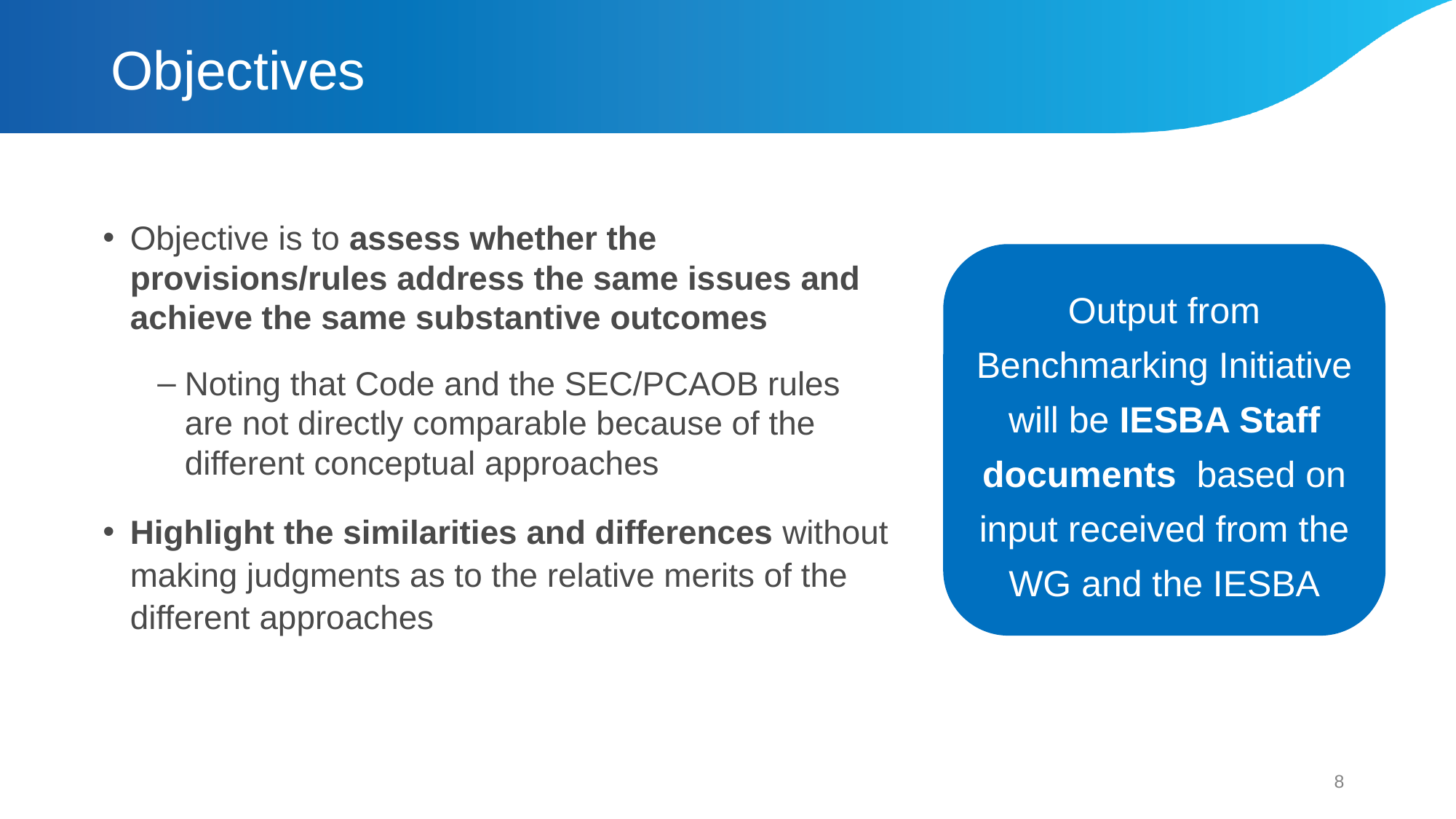

# Objectives

Objective is to assess whether the provisions/rules address the same issues and achieve the same substantive outcomes
Noting that Code and the SEC/PCAOB rules are not directly comparable because of the different conceptual approaches
Highlight the similarities and differences without making judgments as to the relative merits of the different approaches

Output from Benchmarking Initiative will be IESBA Staff documents  based on input received from the WG and the IESBA
8